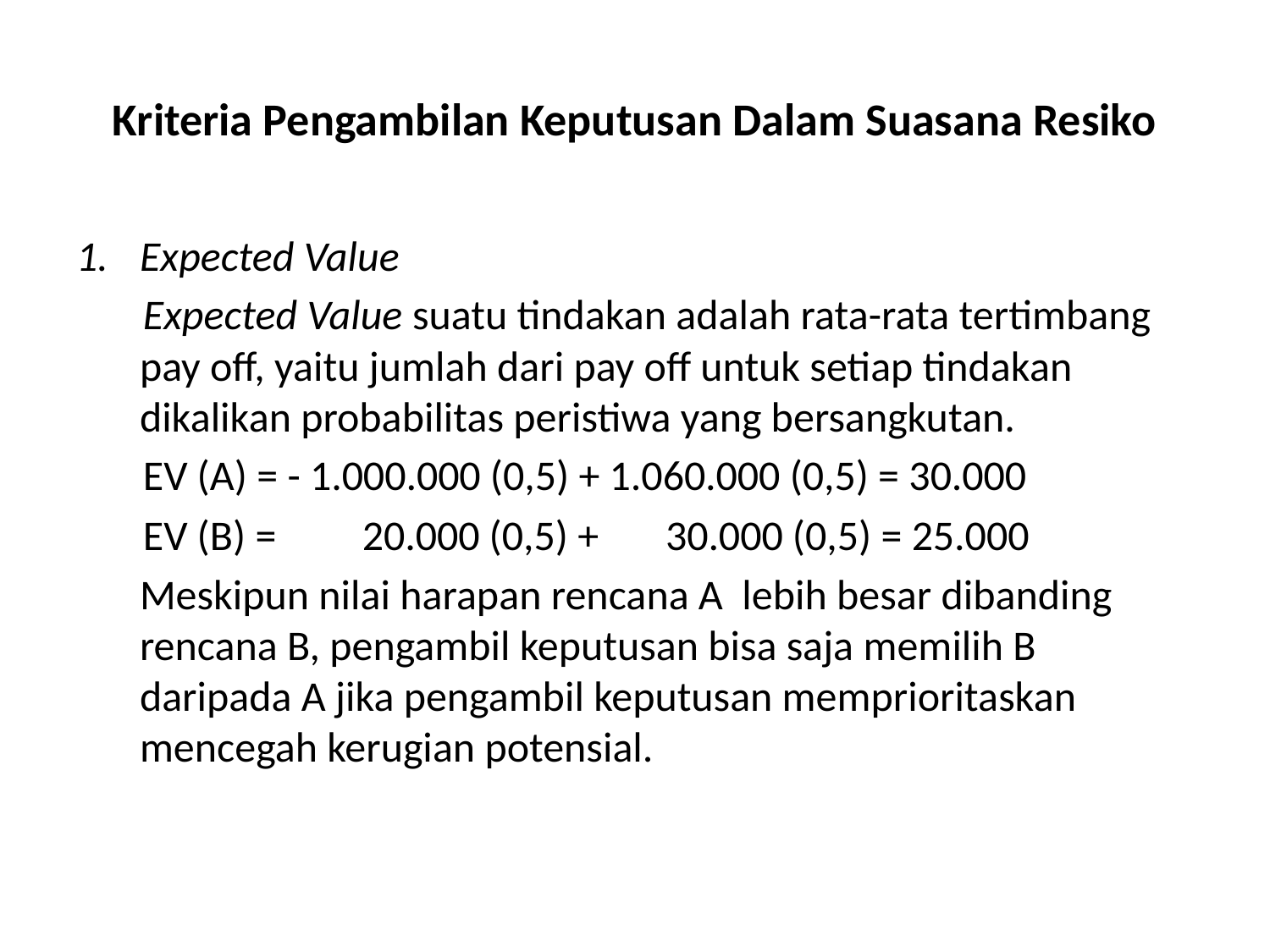

# Kriteria Pengambilan Keputusan Dalam Suasana Resiko
Expected Value
       Expected Value suatu tindakan adalah rata-rata tertimbang pay off, yaitu jumlah dari pay off untuk setiap tindakan dikalikan probabilitas peristiwa yang bersangkutan.
       EV (A) = - 1.000.000 (0,5) + 1.060.000 (0,5) = 30.000
       EV (B) =         20.000 (0,5) +       30.000 (0,5) = 25.000
Meskipun nilai harapan rencana A  lebih besar dibanding rencana B, pengambil keputusan bisa saja memilih B daripada A jika pengambil keputusan memprioritaskan mencegah kerugian potensial.